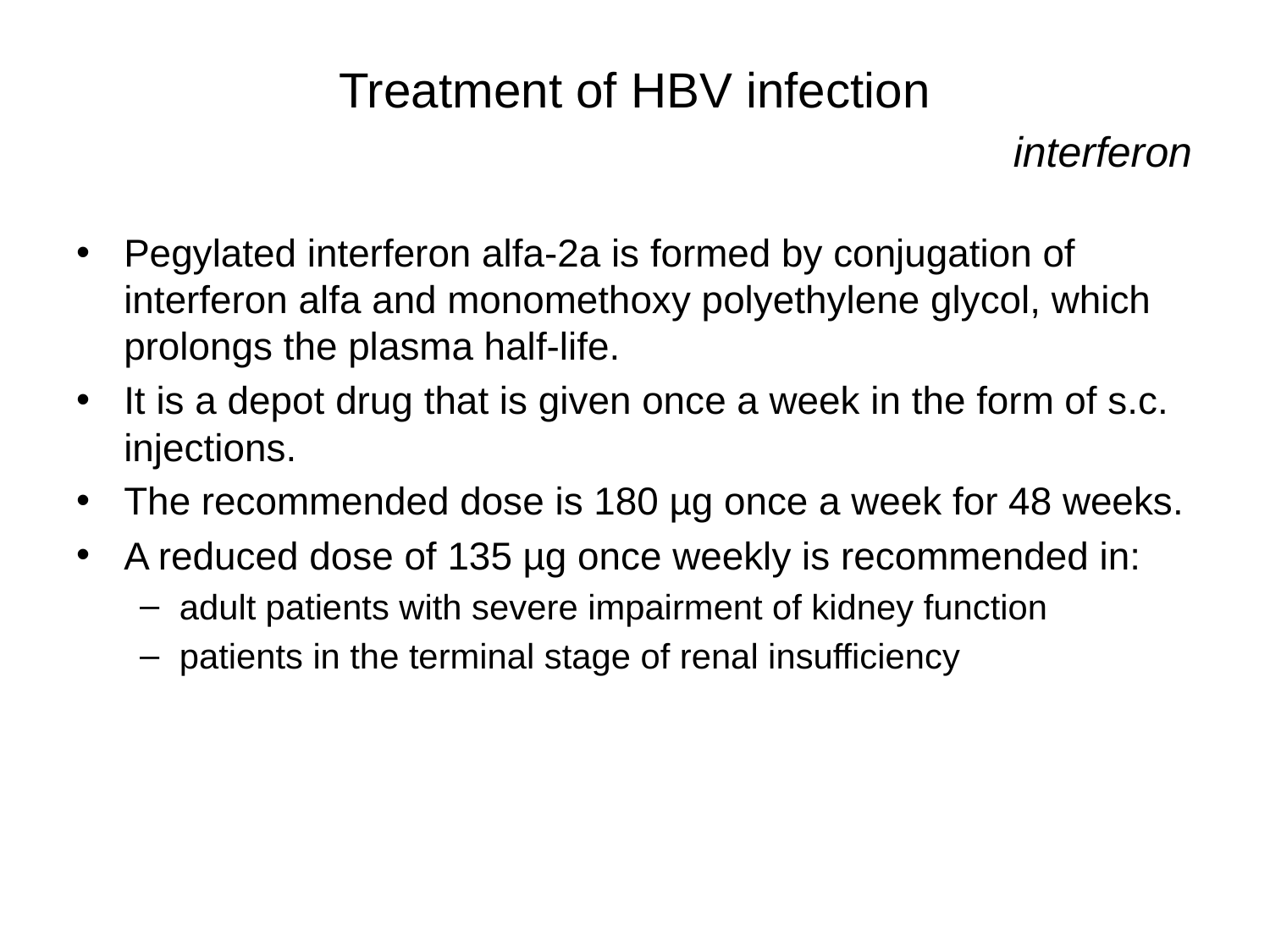

# Treatment of HBV infection interferon
Pegylated interferon alfa-2a is formed by conjugation of interferon alfa and monomethoxy polyethylene glycol, which prolongs the plasma half-life.
It is a depot drug that is given once a week in the form of s.c. injections.
The recommended dose is 180 µg once a week for 48 weeks.
A reduced dose of 135 µg once weekly is recommended in:
adult patients with severe impairment of kidney function
patients in the terminal stage of renal insufficiency